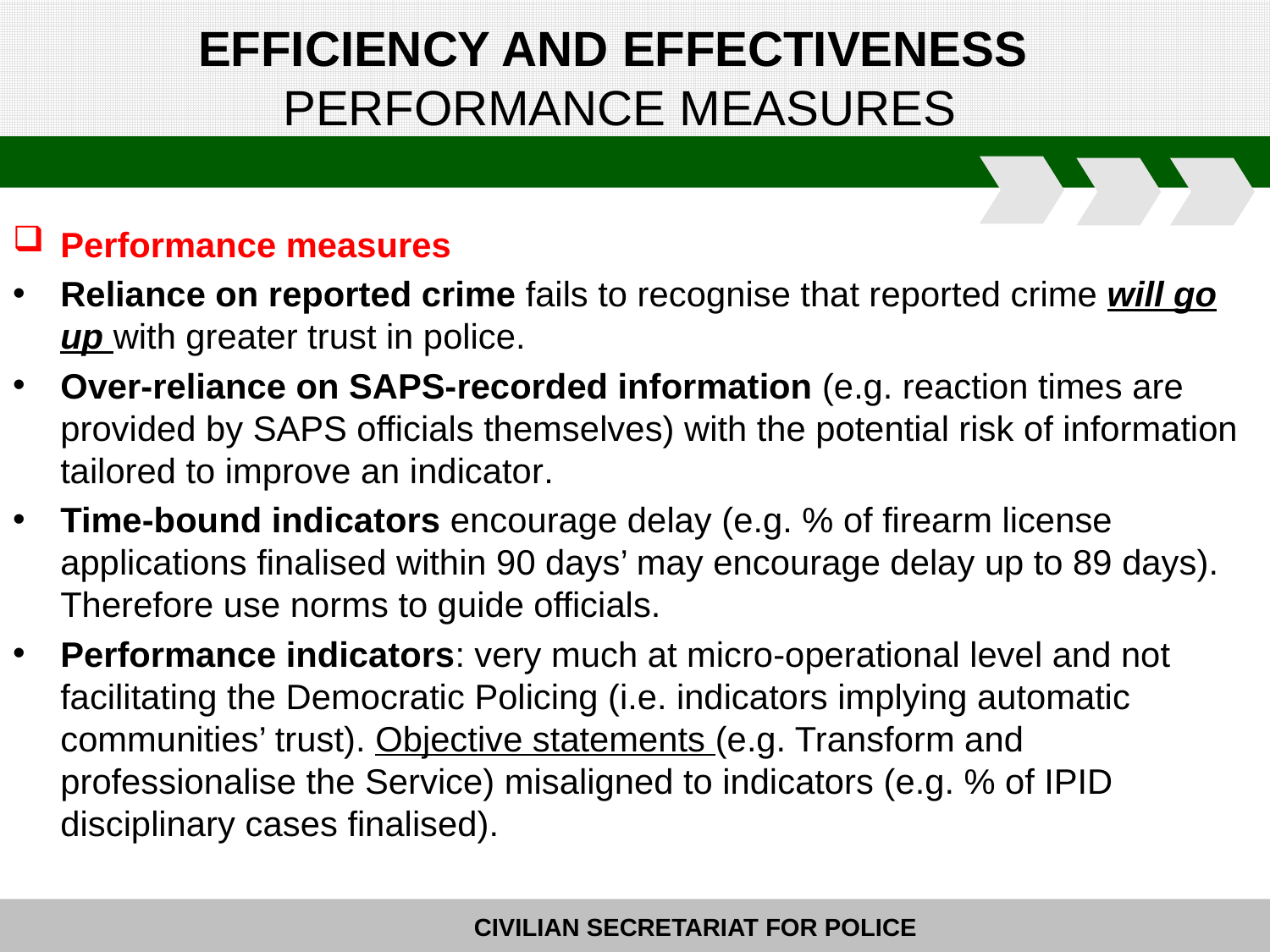

# EFFICIENCY AND EFFECTIVENESS PERFORMANCE MEASURES
Performance measures
Reliance on reported crime fails to recognise that reported crime will go up with greater trust in police.
Over-reliance on SAPS-recorded information (e.g. reaction times are provided by SAPS officials themselves) with the potential risk of information tailored to improve an indicator.
Time-bound indicators encourage delay (e.g. % of firearm license applications finalised within 90 days’ may encourage delay up to 89 days). Therefore use norms to guide officials.
Performance indicators: very much at micro-operational level and not facilitating the Democratic Policing (i.e. indicators implying automatic communities’ trust). Objective statements (e.g. Transform and professionalise the Service) misaligned to indicators (e.g. % of IPID disciplinary cases finalised).